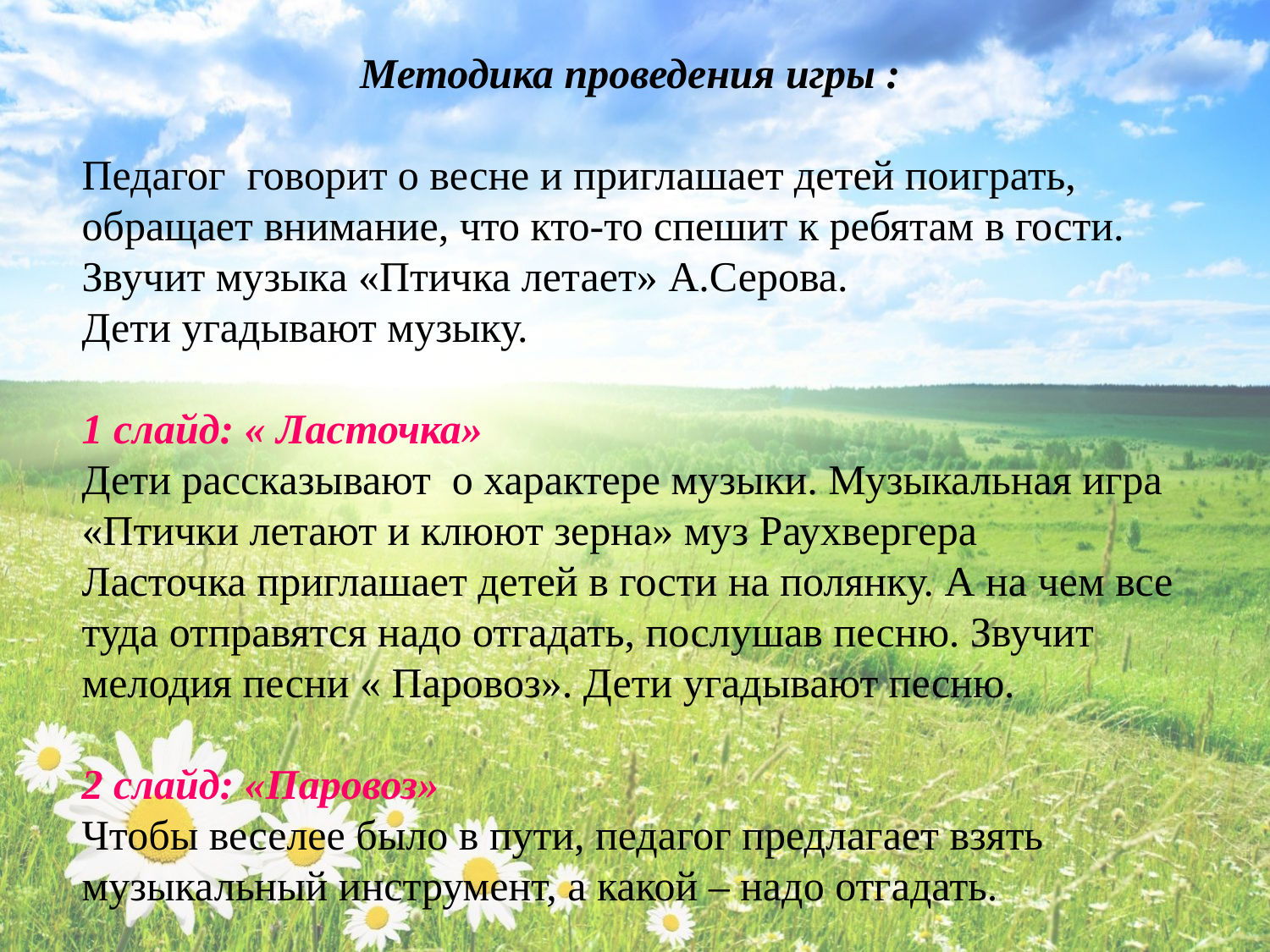

Методика проведения игры :

Педагог  говорит о весне и приглашает детей поиграть, обращает внимание, что кто-то спешит к ребятам в гости.
Звучит музыка «Птичка летает» А.Серова.
Дети угадывают музыку.

1 слайд: « Ласточка»
Дети рассказывают  о характере музыки. Музыкальная игра «Птички летают и клюют зерна» муз Раухвергера
Ласточка приглашает детей в гости на полянку. А на чем все туда отправятся надо отгадать, послушав песню. Звучит мелодия песни « Паровоз». Дети угадывают песню.

2 слайд: «Паровоз»
Чтобы веселее было в пути, педагог предлагает взять музыкальный инструмент, а какой – надо отгадать.